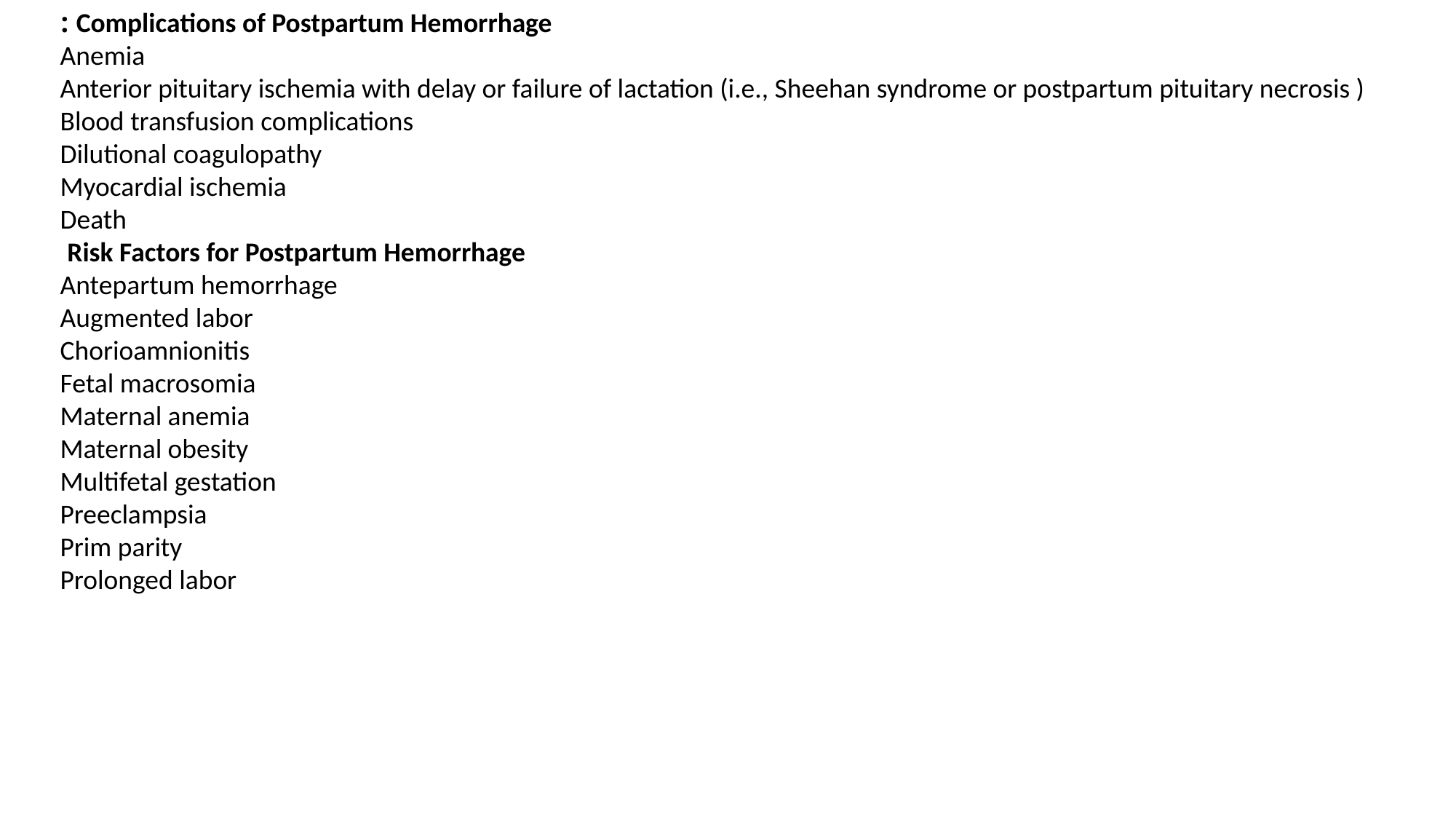

Complications of Postpartum Hemorrhage :
Anemia
Anterior pituitary ischemia with delay or failure of lactation (i.e., Sheehan syndrome or postpartum pituitary necrosis )
Blood transfusion complications
Dilutional coagulopathy
Myocardial ischemia
Death
Risk Factors for Postpartum Hemorrhage
Antepartum hemorrhage
Augmented labor
Chorioamnionitis
Fetal macrosomia
Maternal anemia
Maternal obesity
Multifetal gestation
Preeclampsia
Prim parity
Prolonged labor